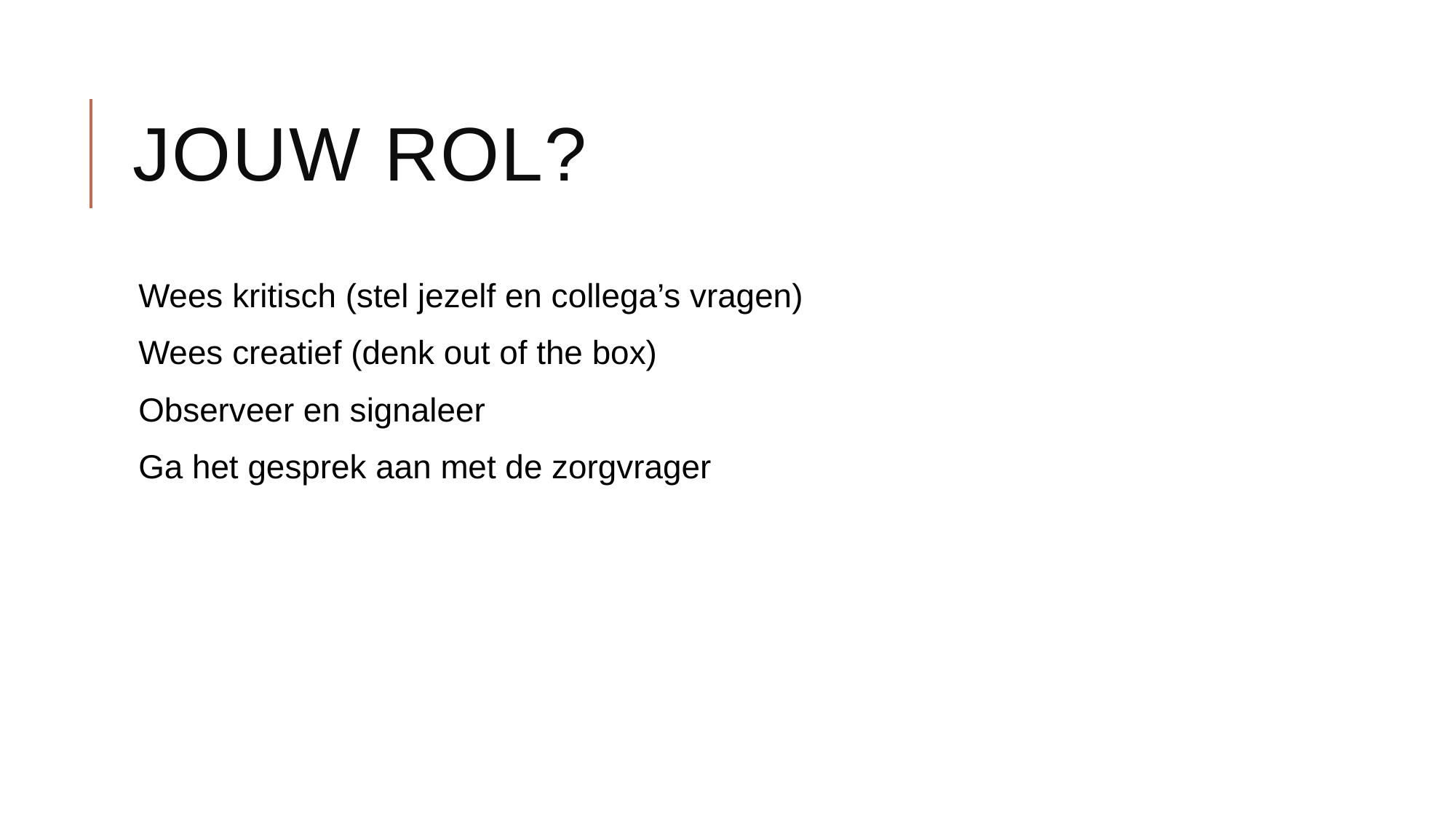

# Jouw rol?
Wees kritisch (stel jezelf en collega’s vragen)
Wees creatief (denk out of the box)
Observeer en signaleer
Ga het gesprek aan met de zorgvrager